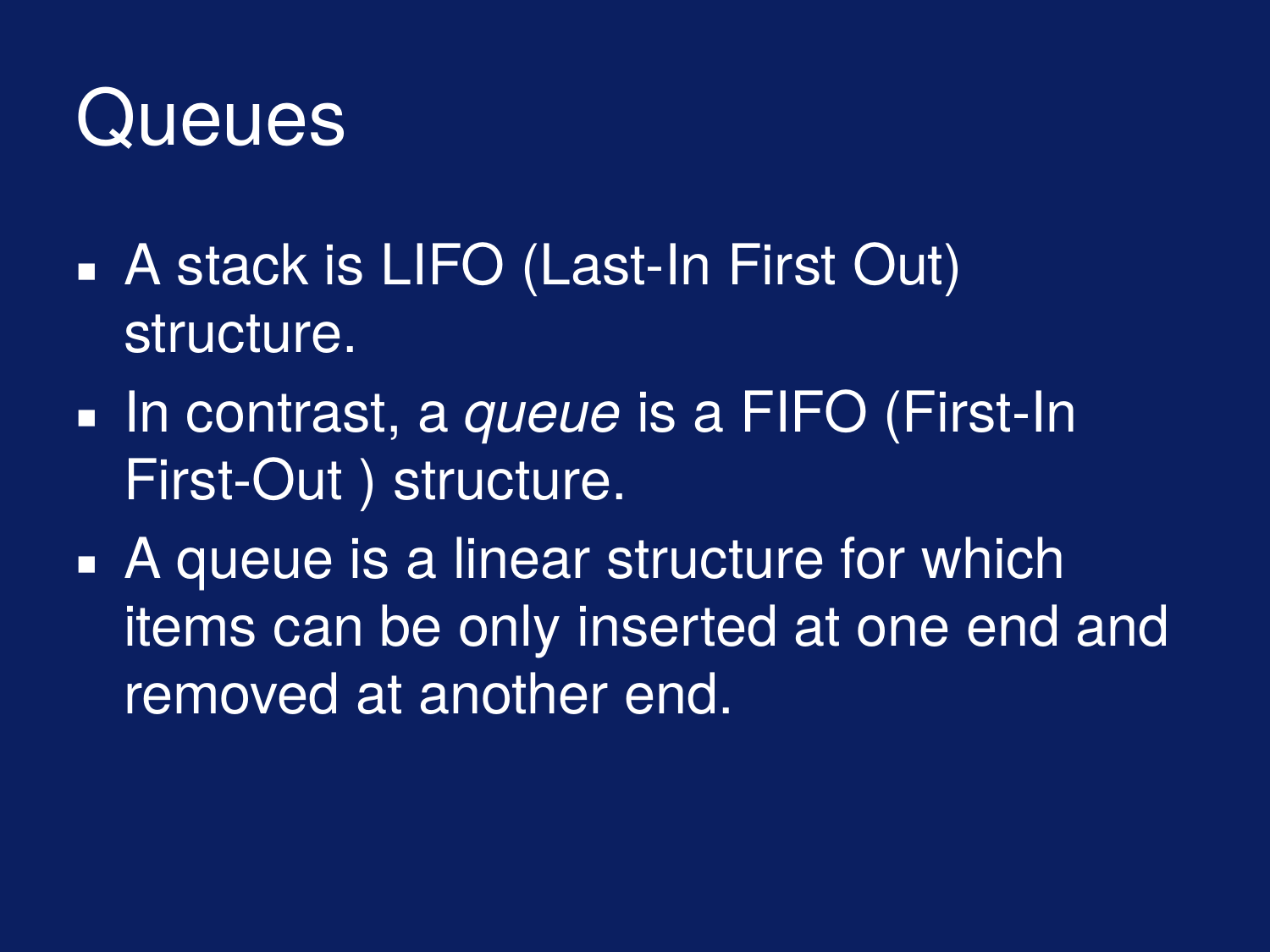

# Queues
A stack is LIFO (Last-In First Out) structure.
In contrast, a queue is a FIFO (First-In First-Out ) structure.
A queue is a linear structure for which items can be only inserted at one end and removed at another end.